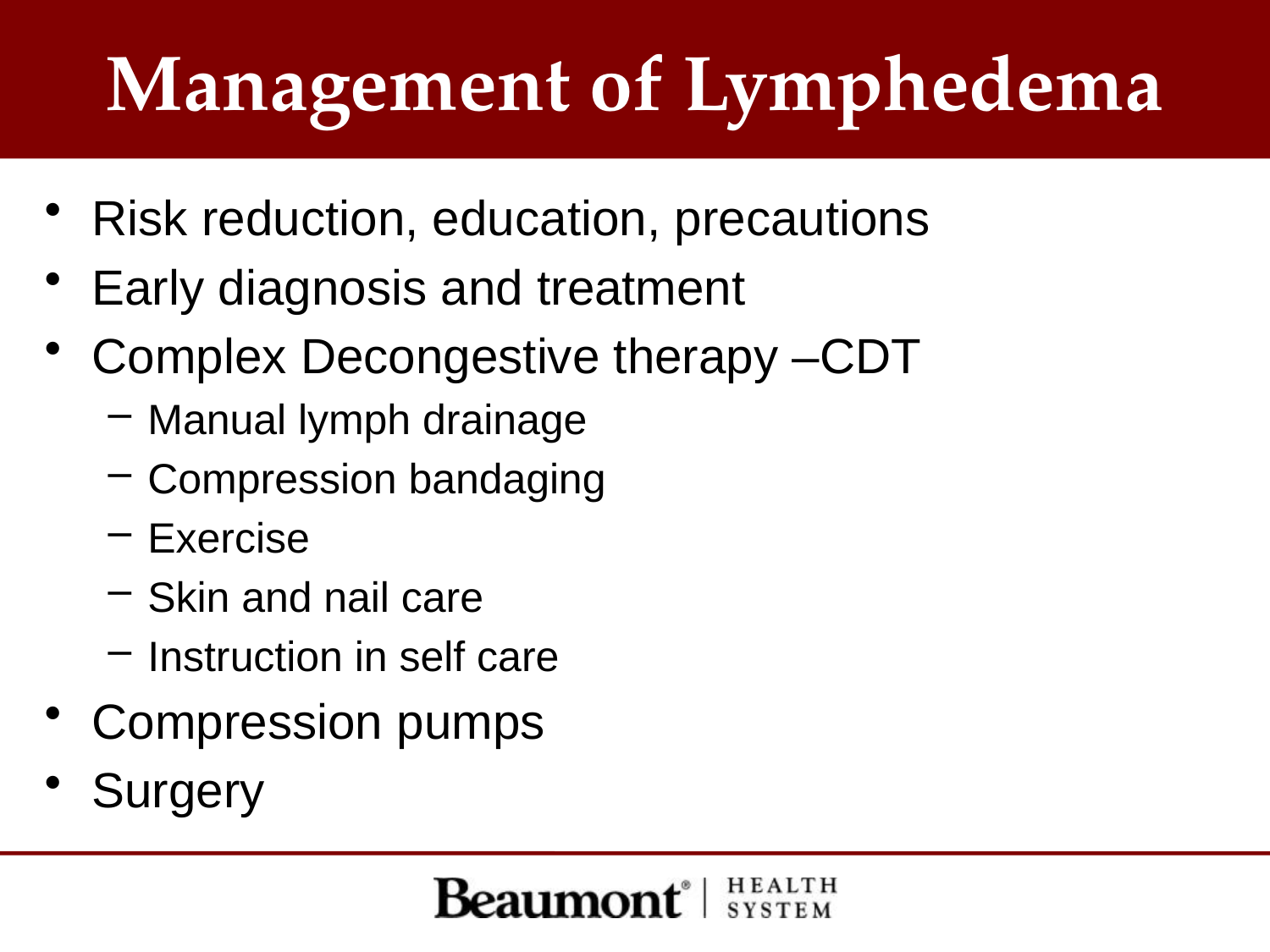

# Management of Lymphedema
Risk reduction, education, precautions
Early diagnosis and treatment
Complex Decongestive therapy –CDT
Manual lymph drainage
Compression bandaging
Exercise
Skin and nail care
Instruction in self care
Compression pumps
Surgery